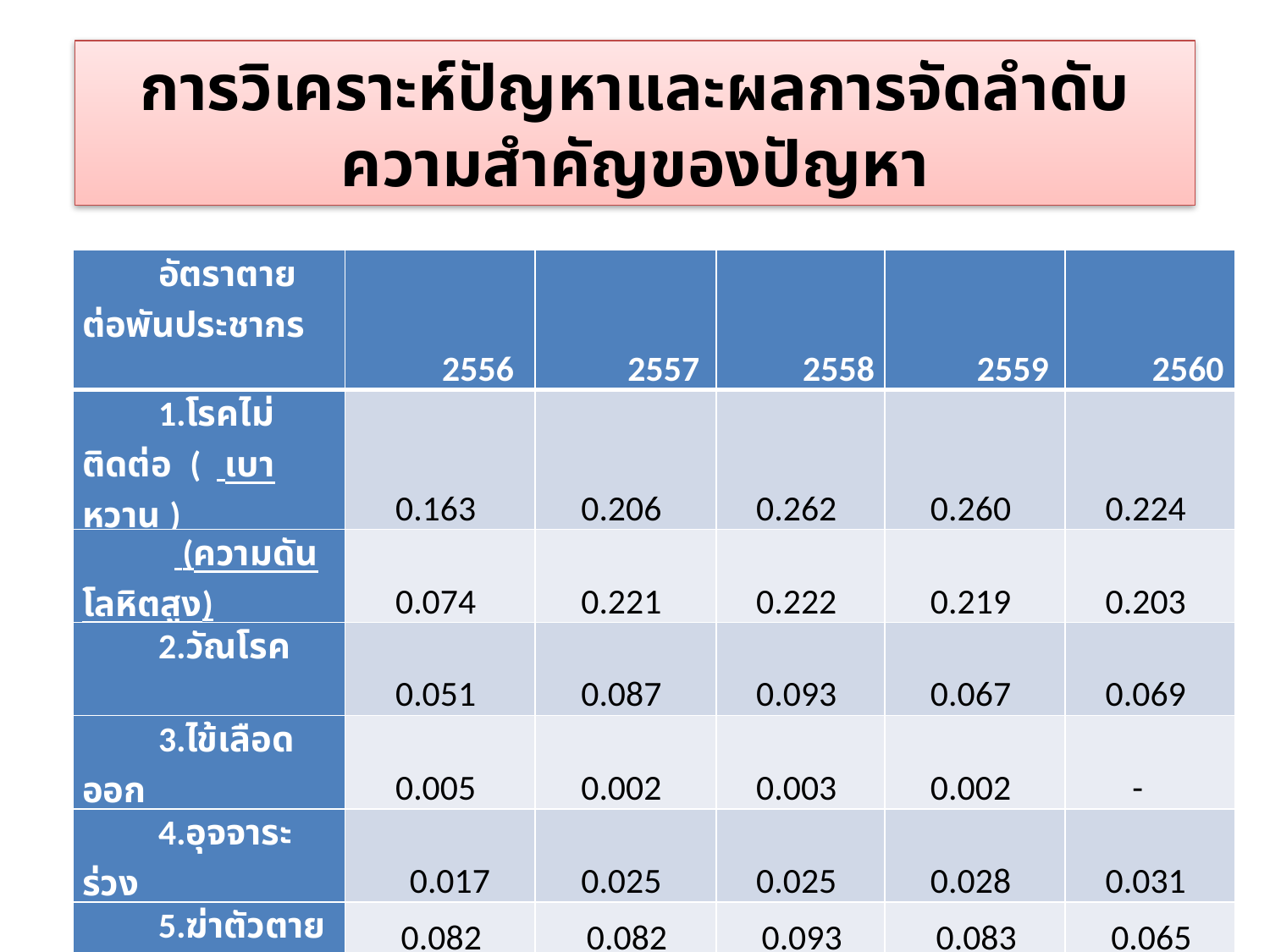

การวิเคราะห์ปัญหาและผลการจัดลำดับความสำคัญของปัญหา
| อัตราตายต่อพันประชากร | 2556 | 2557 | 2558 | 2559 | 2560 |
| --- | --- | --- | --- | --- | --- |
| 1.โรคไม่ติดต่อ ( เบาหวาน ) | 0.163 | 0.206 | 0.262 | 0.260 | 0.224 |
| (ความดันโลหิตสูง) | 0.074 | 0.221 | 0.222 | 0.219 | 0.203 |
| 2.วัณโรค | 0.051 | 0.087 | 0.093 | 0.067 | 0.069 |
| 3.ไข้เลือดออก | 0.005 | 0.002 | 0.003 | 0.002 | - |
| 4.อุจจาระร่วง | 0.017 | 0.025 | 0.025 | 0.028 | 0.031 |
| 5.ฆ่าตัวตาย | 0.082 | 0.082 | 0.093 | 0.083 | 0.065 |